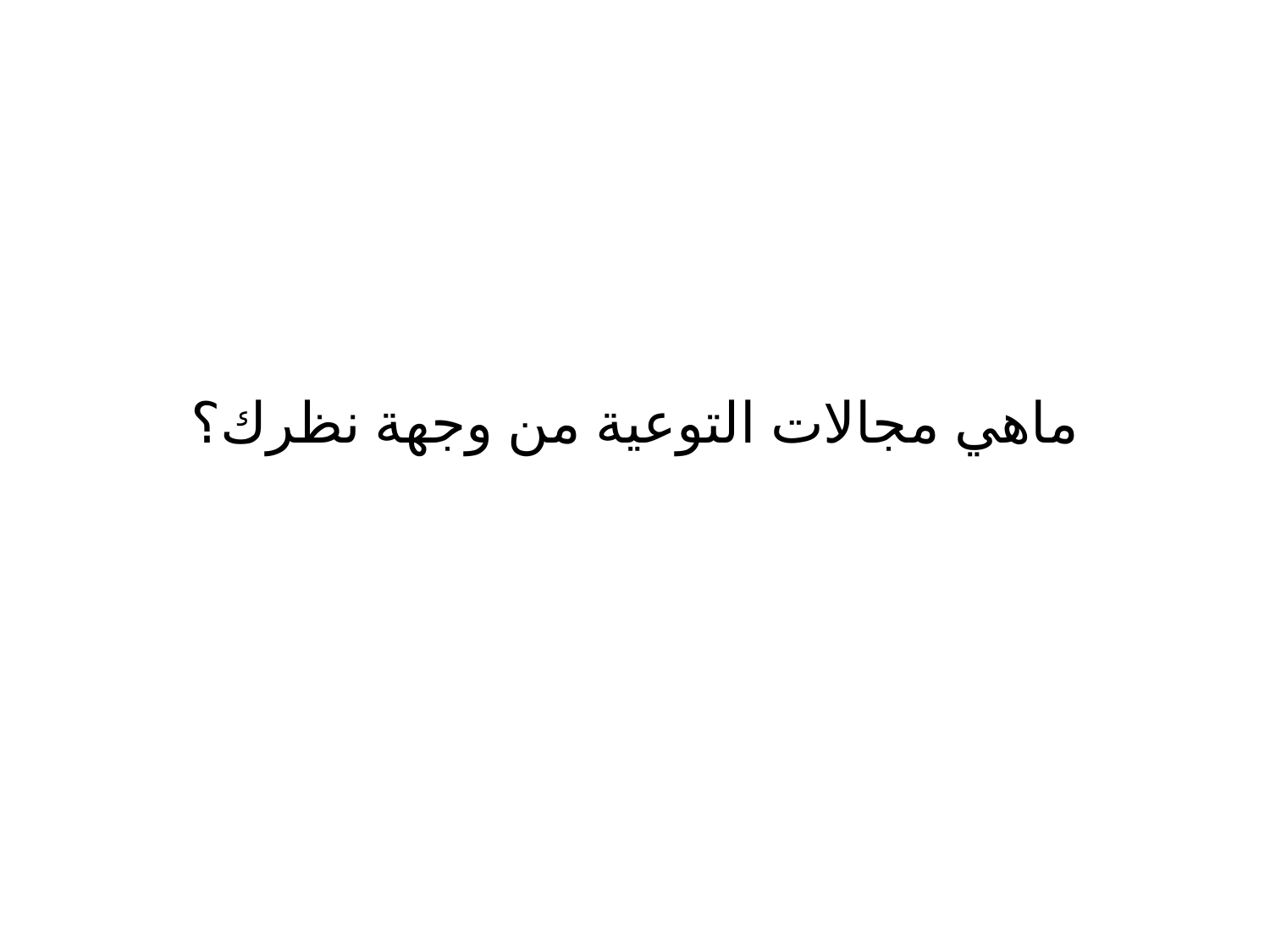

#

ماهي مجالات التوعية من وجهة نظرك؟